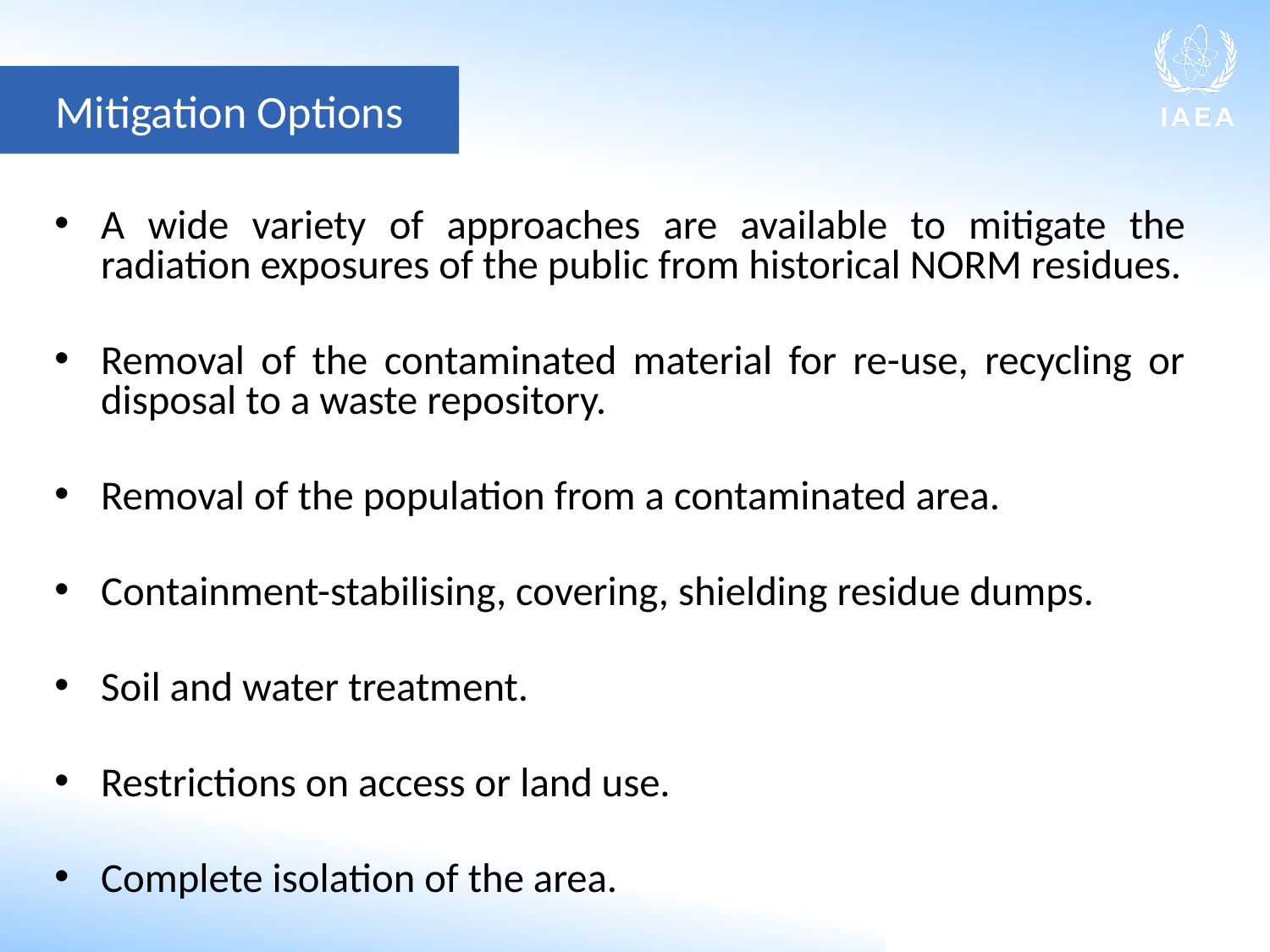

Mitigation Options
A wide variety of approaches are available to mitigate the radiation exposures of the public from historical NORM residues.

Removal of the contaminated material for re-use, recycling or disposal to a waste repository.

Removal of the population from a contaminated area.

Containment-stabilising, covering, shielding residue dumps.

Soil and water treatment.

Restrictions on access or land use.

Complete isolation of the area.